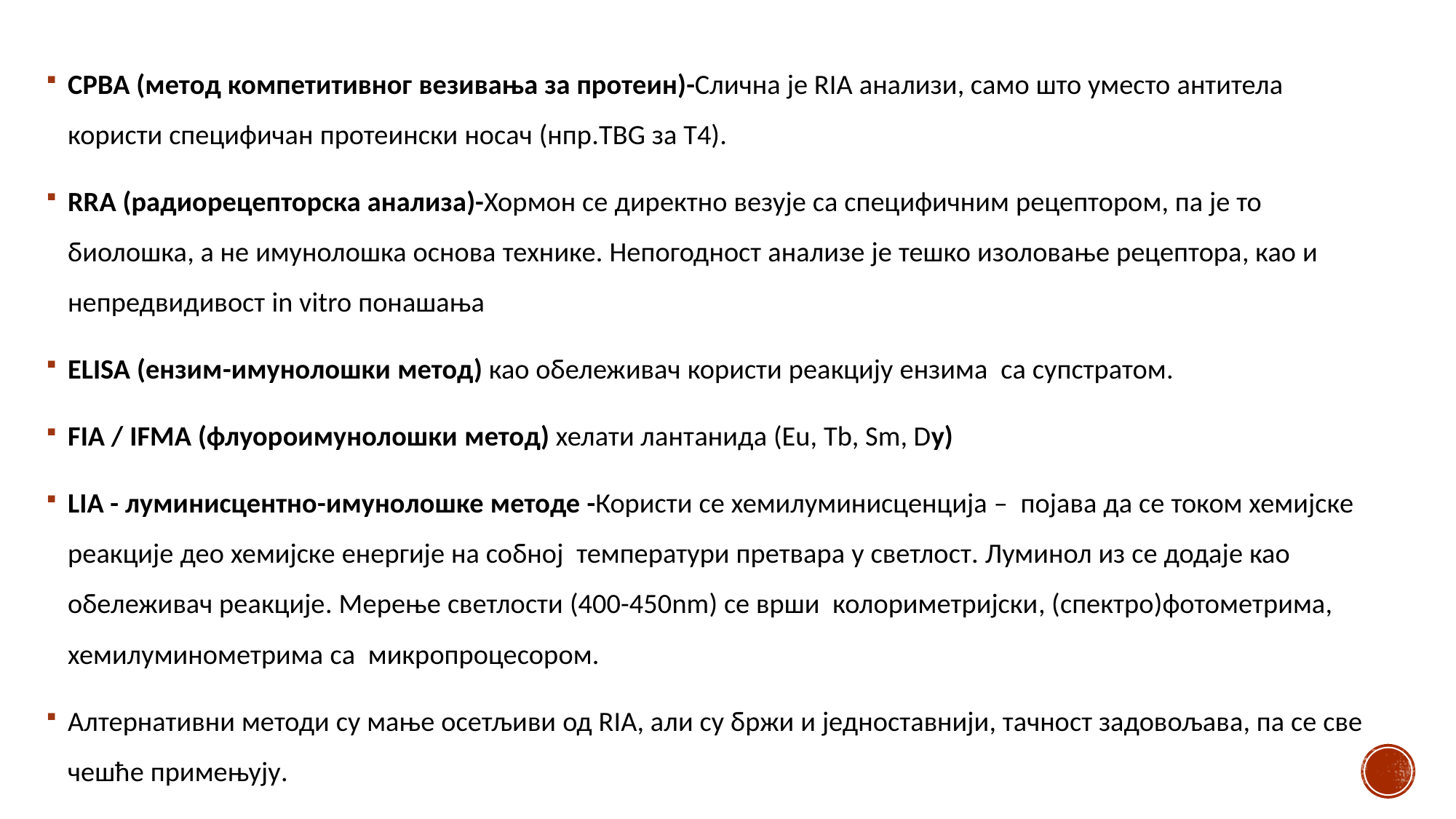

CPBA (метод компетитивног везивања за протеин)-Слична је RIA анализи, само што уместо антитела користи специфичан протеински носач (нпр.TBG за Т4).
RRA (радиорецепторска анализа)-Хормон се директно везује са специфичним рецептором, па је то биолошка, а не имунолошка основа технике. Непогодност анализе је тешко изоловање рецептора, као и непредвидивост in vitro понашања
ELISA (ензим-имунолошки метод) као обележивач користи реакцију ензима  са супстратом.
FIA / IFMA (флуороимунолошки метод) хелати лантaнидa (Eu, Тb, Sm, Dy)
LIA - луминисцентно-имунолошке методе -Користи се хемилуминисценција –  појава да се током хемијске реакције део хемијске енергије на собној  температури претвара у светлост. Луминол из се додаје као  обележивач реакције. Мерење светлости (400-450nm) се врши  колориметријски, (спектро)фотометрима, хемилуминометрима са  микропроцесором.
Алтернативни методи су мање осетљиви од RIA, али су бржи и једноставнији, тачност задовољава, па се све чешће примењују.